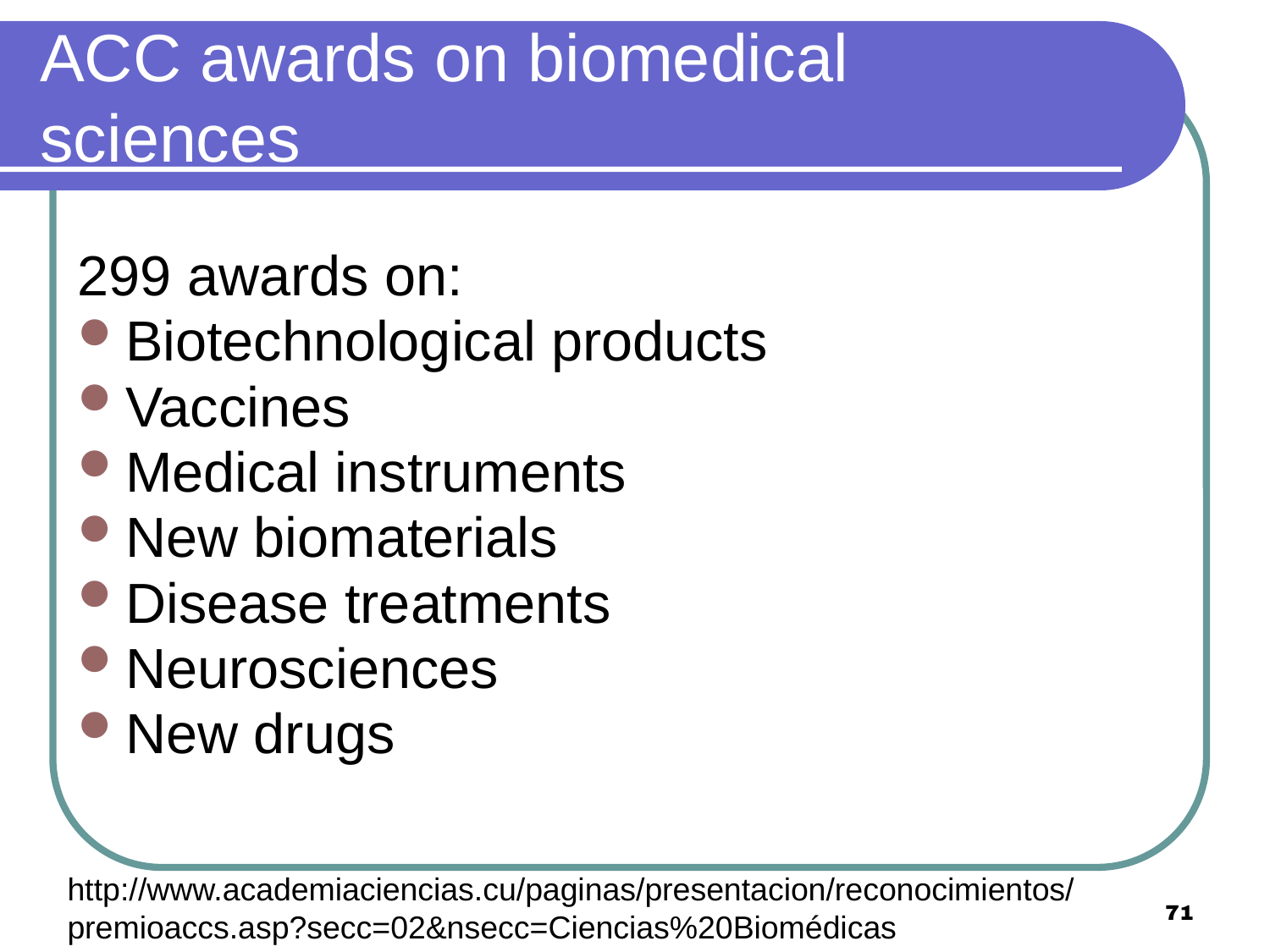

# ACC awards on biomedical sciences
299 awards on:
Biotechnological products
Vaccines
Medical instruments
New biomaterials
Disease treatments
Neurosciences
New drugs
http://www.academiaciencias.cu/paginas/presentacion/reconocimientos/premioaccs.asp?secc=02&nsecc=Ciencias%20Biomédicas
71